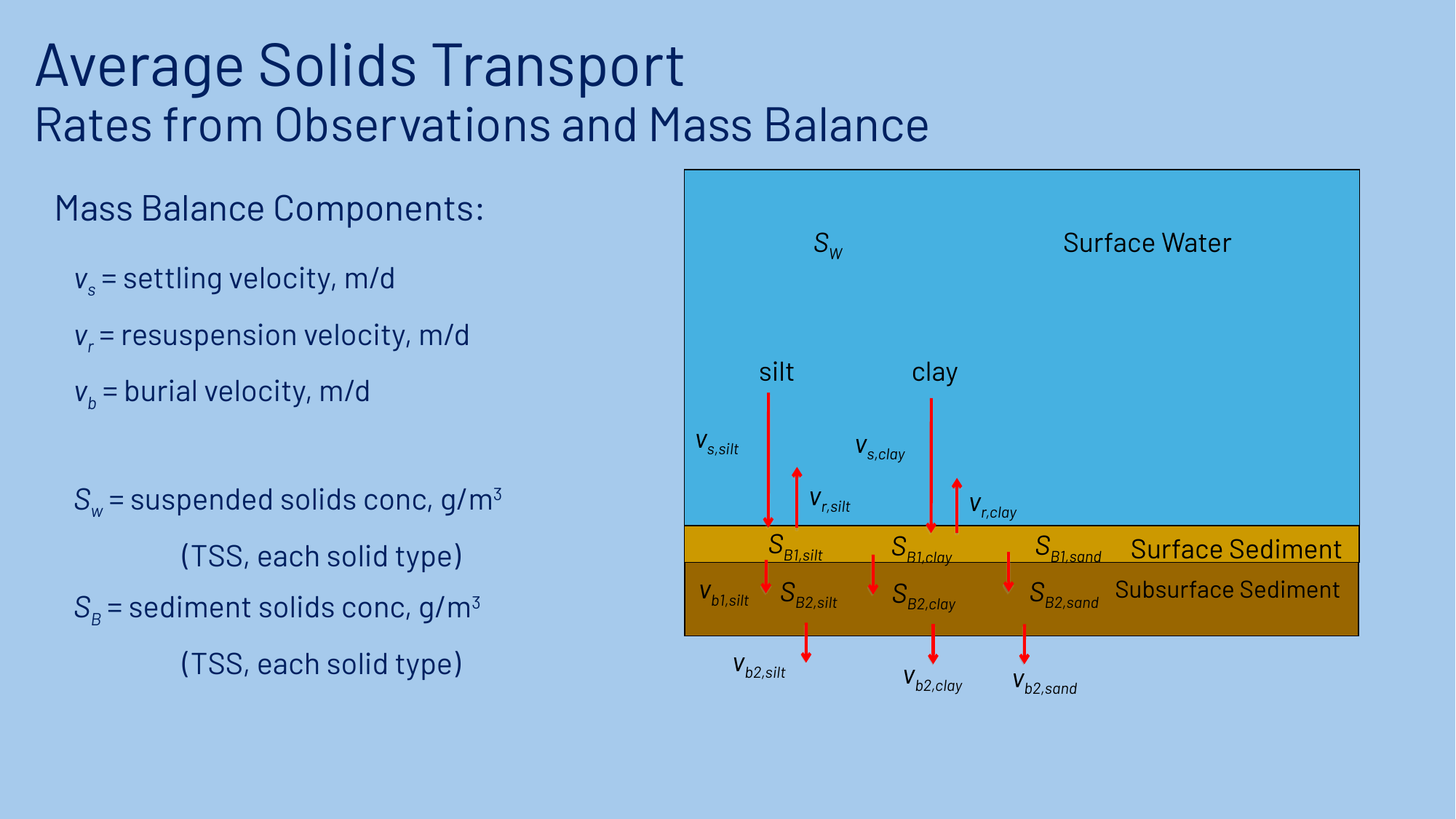

# Average Solids Transport Rates from Observations and Mass Balance

SW
Surface Water
vs,silt
vr,silt
SB1,silt
Surface Sediment
vb1,silt
Subsurface Sediment
Mass Balance Components:
vs = settling velocity, m/d
vr = resuspension velocity, m/d
vb = burial velocity, m/d

Sw = suspended solids conc, g/m3
	(TSS, each solid type)
SB = sediment solids conc, g/m3
	(TSS, each solid type)

clay
silt
vs,clay
vr,clay
SB1,sand
SB1,clay
SB2,sand
SB2,silt
SB2,clay
vb2,silt
vb2,clay
vb2,sand